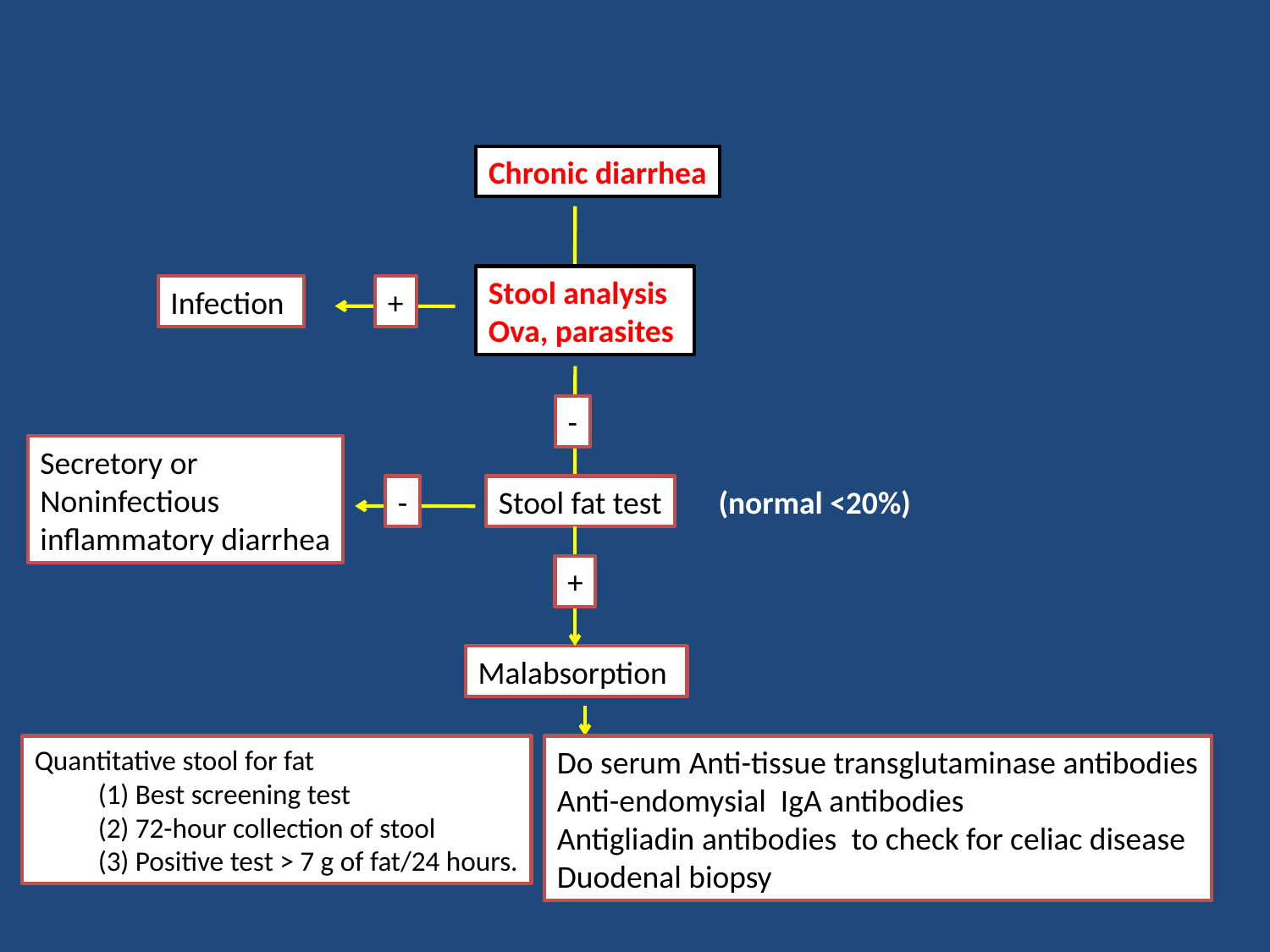

Chronic diarrhea
Stool analysis
Ova, parasites
Infection
+
-
Secretory or
Noninfectious
inflammatory diarrhea
-
Stool fat test
(normal <20%)
+
Malabsorption
Quantitative stool for fat
(1) Best screening test
(2) 72-hour collection of stool
(3) Positive test > 7 g of fat/24 hours.
Do serum Anti-tissue transglutaminase antibodies
Anti-endomysial  IgA antibodies
Antigliadin antibodies  to check for celiac disease
Duodenal biopsy